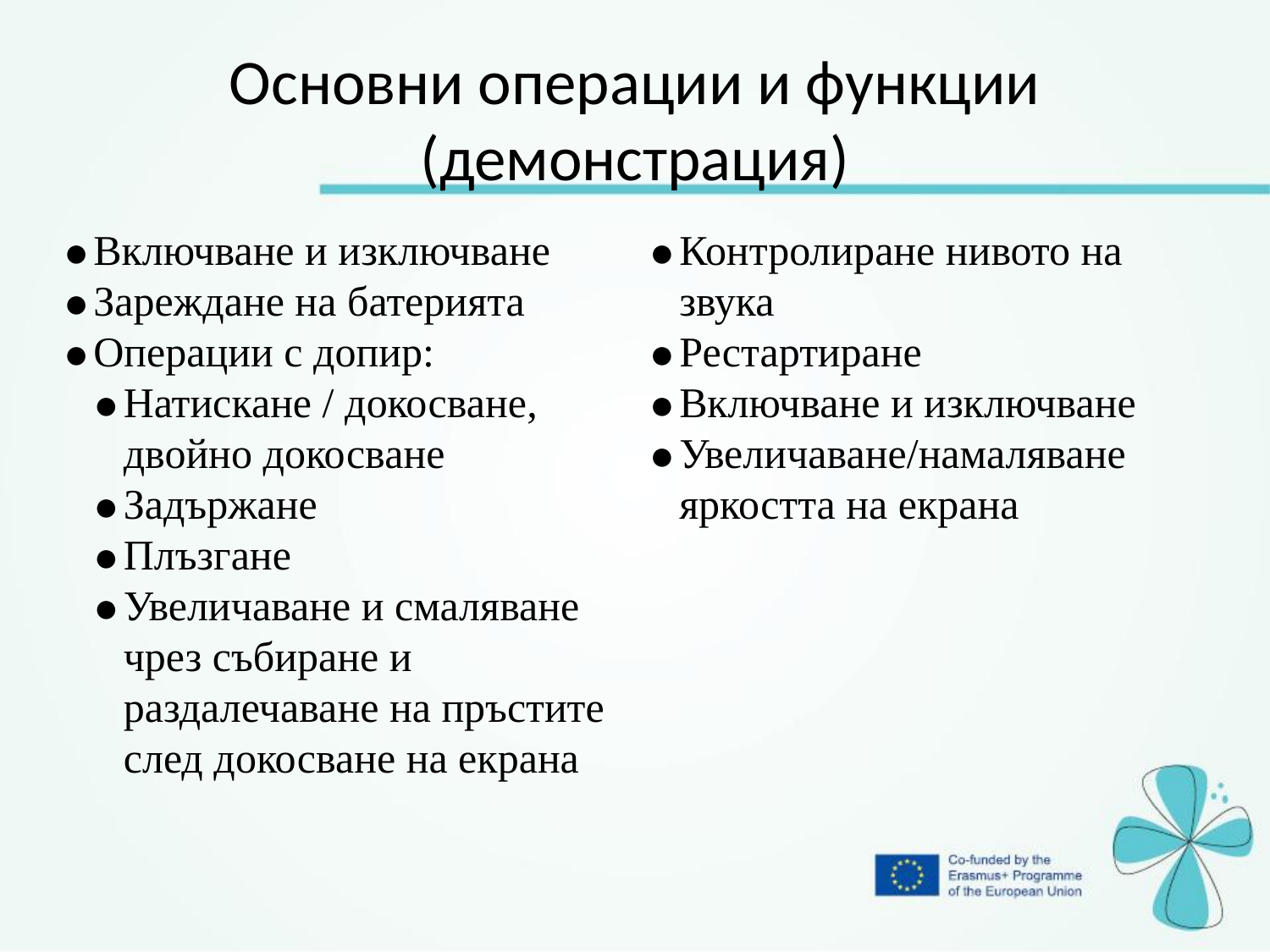

Основни операции и функции
(демонстрация)
Включване и изключване
Зареждане на батерията
Операции с допир:
Натискане / докосване, двойно докосване
Задържане
Плъзгане
Увеличаване и смаляване чрез събиране и раздалечаване на пръстите след докосване на екрана
Контролиране нивото на звука
Рестартиране
Включване и изключване
Увеличаване/намаляване яркостта на екрана